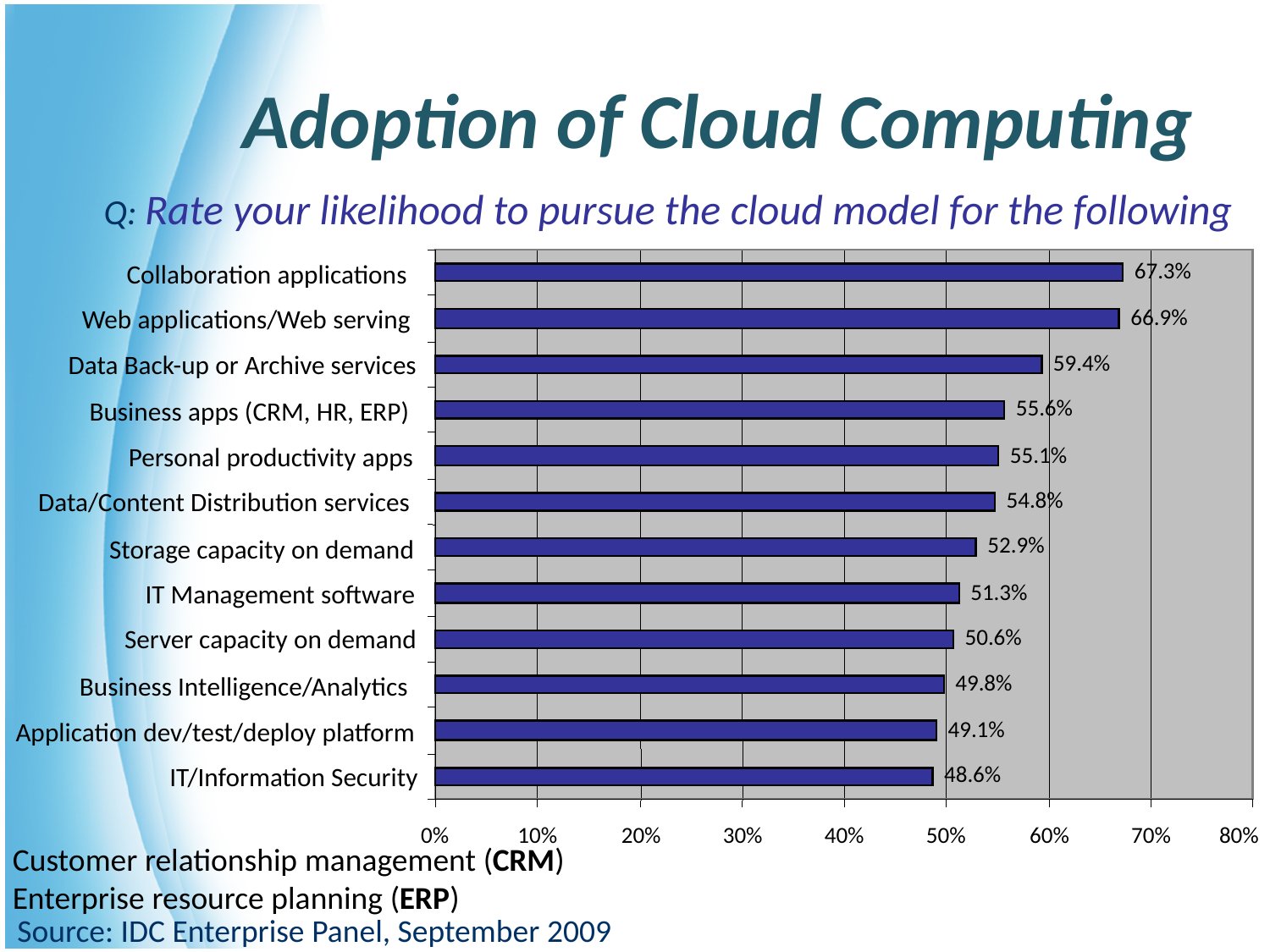

# Adoption of Cloud Computing
Q: Rate your likelihood to pursue the cloud model for the following

67.3%
Collaboration applications

Web applications/Web serving
66.9%

Data Back-up or Archive services
59.4%

55.6%
Business apps (CRM, HR, ERP)

Personal productivity apps
55.1%

Data/Content Distribution services
54.8%

52.9%
Storage capacity on demand

IT Management software
51.3%

Server capacity on demand
50.6%

49.8%
Business Intelligence/Analytics

Application dev/test/deploy platform
49.1%

IT/Information Security
48.6%

0%
10%
20%
30%
40%
50%
60%
70%
80%

Source: IDC Enterprise Panel, September 2009
Customer relationship management (CRM)
Enterprise resource planning (ERP)